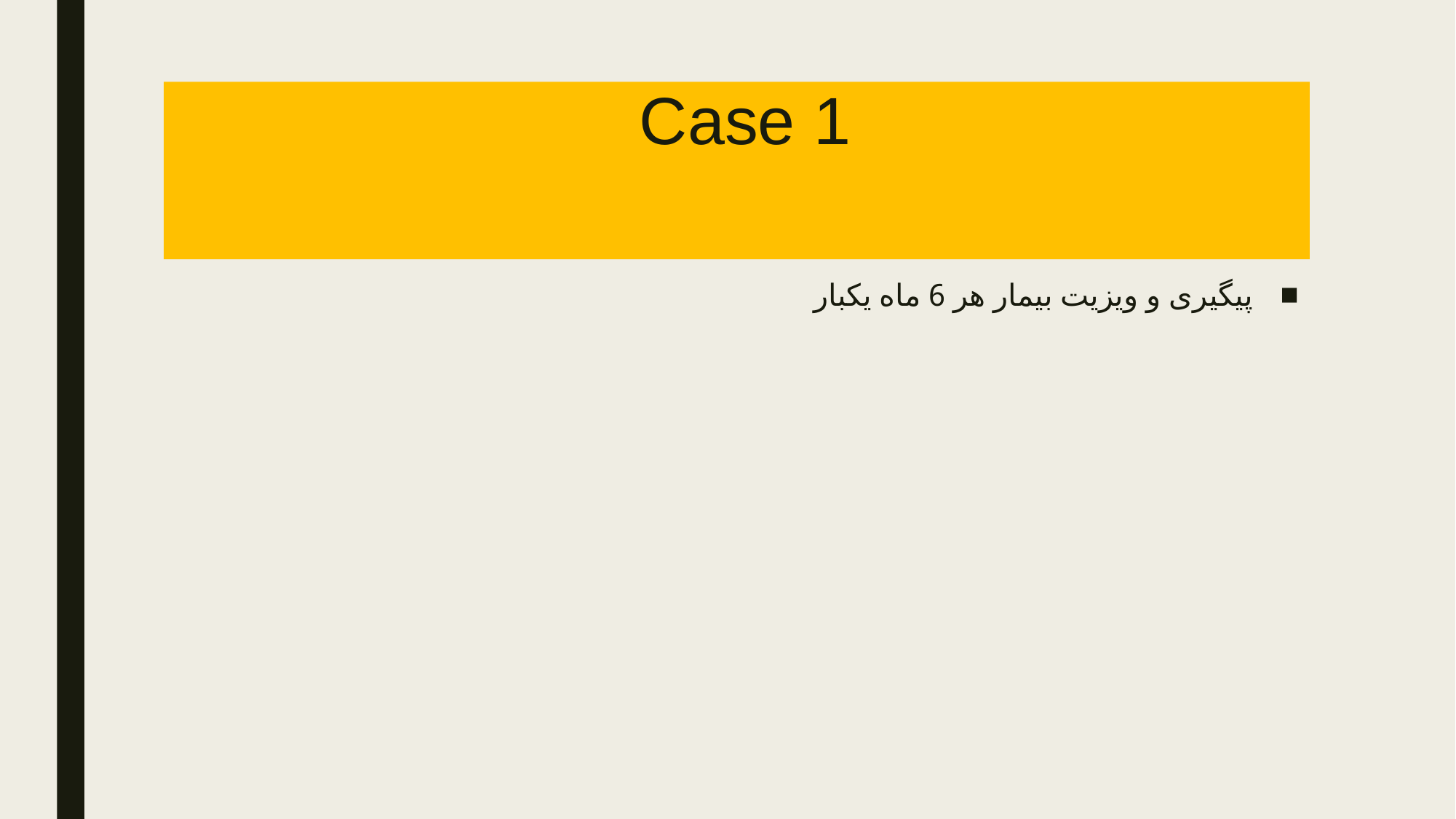

# Case 1
پیگیری و ویزیت بیمار هر 6 ماه یکبار